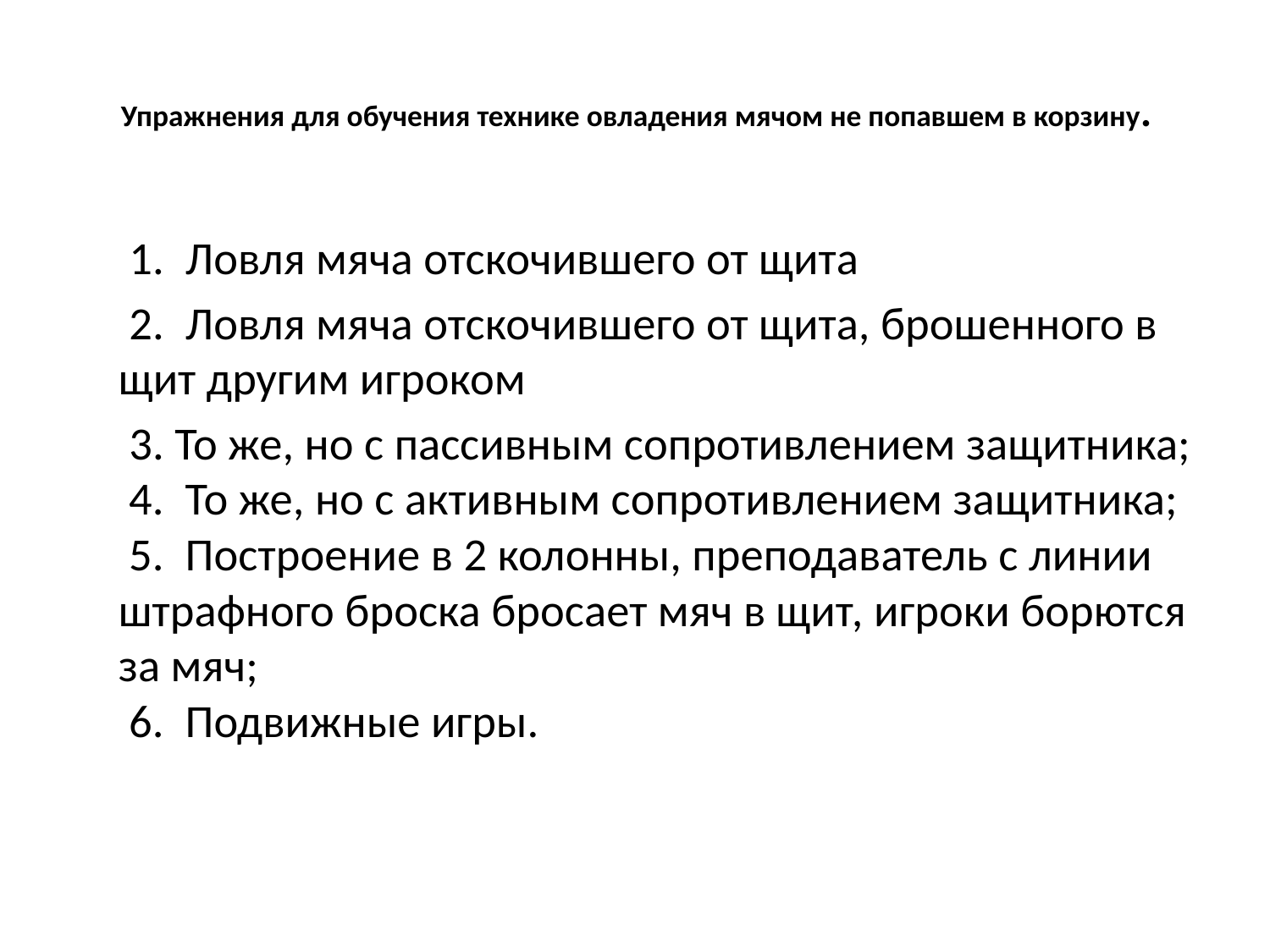

# Упражнения для обучения технике овладения мячом не попавшем в корзину.
     1.  Ловля мяча отскочившего от щита
     2.  Ловля мяча отскочившего от щита, брошенного в щит другим игроком
     3. То же, но с пассивным сопротивлением защитника;
 4.  То же, но с активным сопротивлением защитника;
 5.  Построение в 2 колонны, преподаватель с линии штрафного броска бросает мяч в щит, игроки борются за мяч;
 6.  Подвижные игры.